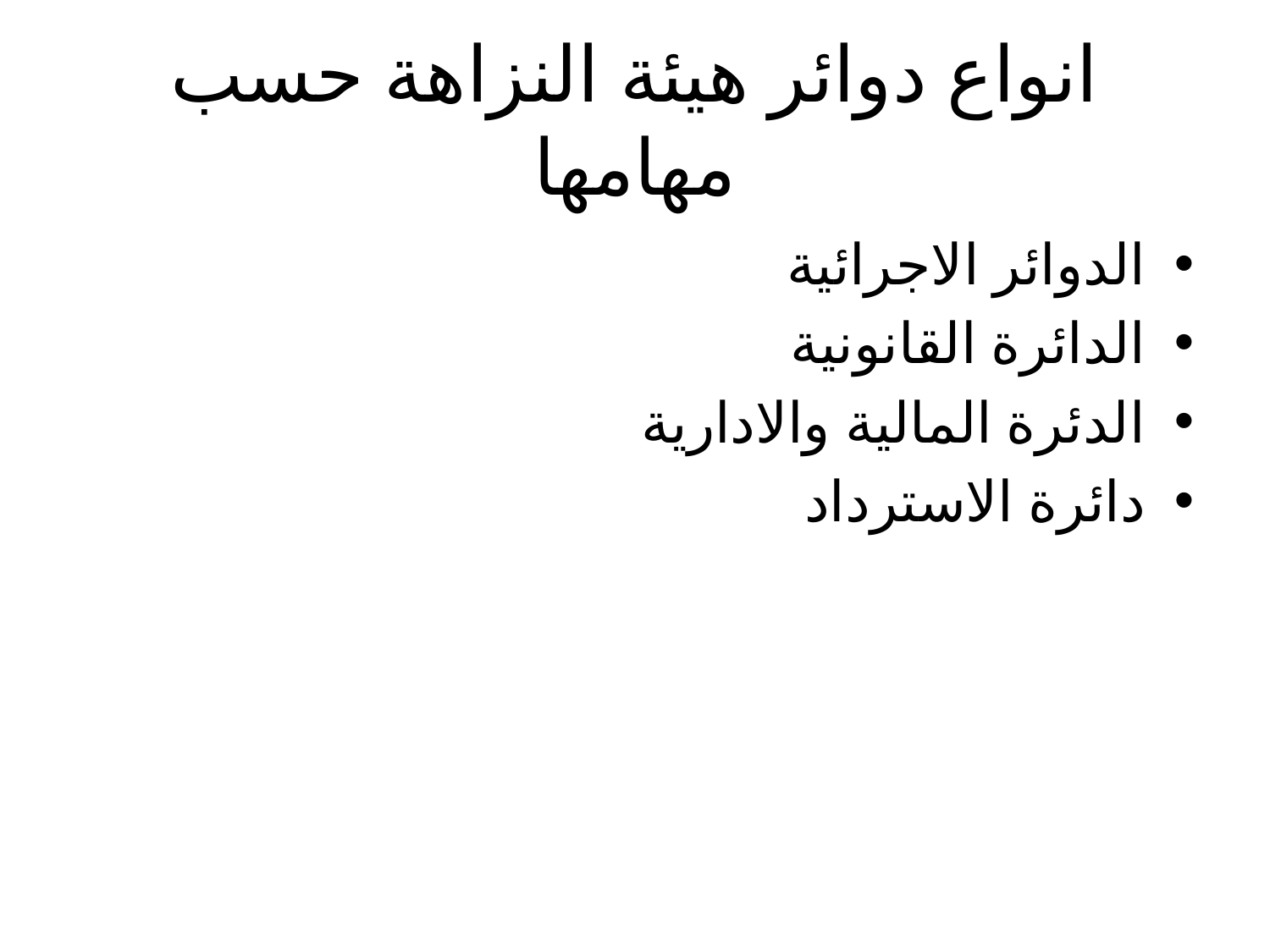

# انواع دوائر هيئة النزاهة حسب مهامها
الدوائر الاجرائية
الدائرة القانونية
الدئرة المالية والادارية
دائرة الاسترداد